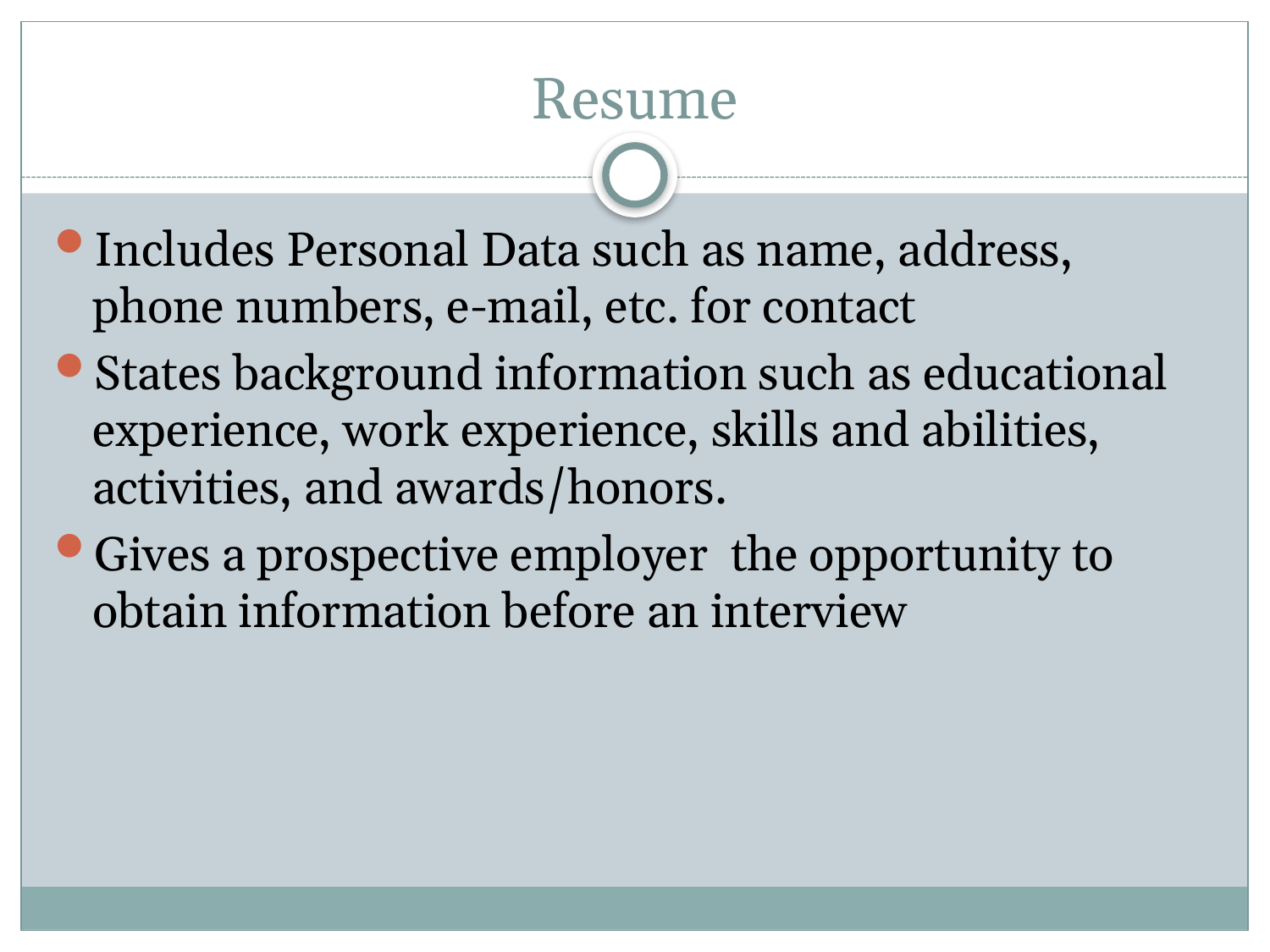

# Resume
Includes Personal Data such as name, address, phone numbers, e-mail, etc. for contact
States background information such as educational experience, work experience, skills and abilities, activities, and awards/honors.
Gives a prospective employer  the opportunity to obtain information before an interview